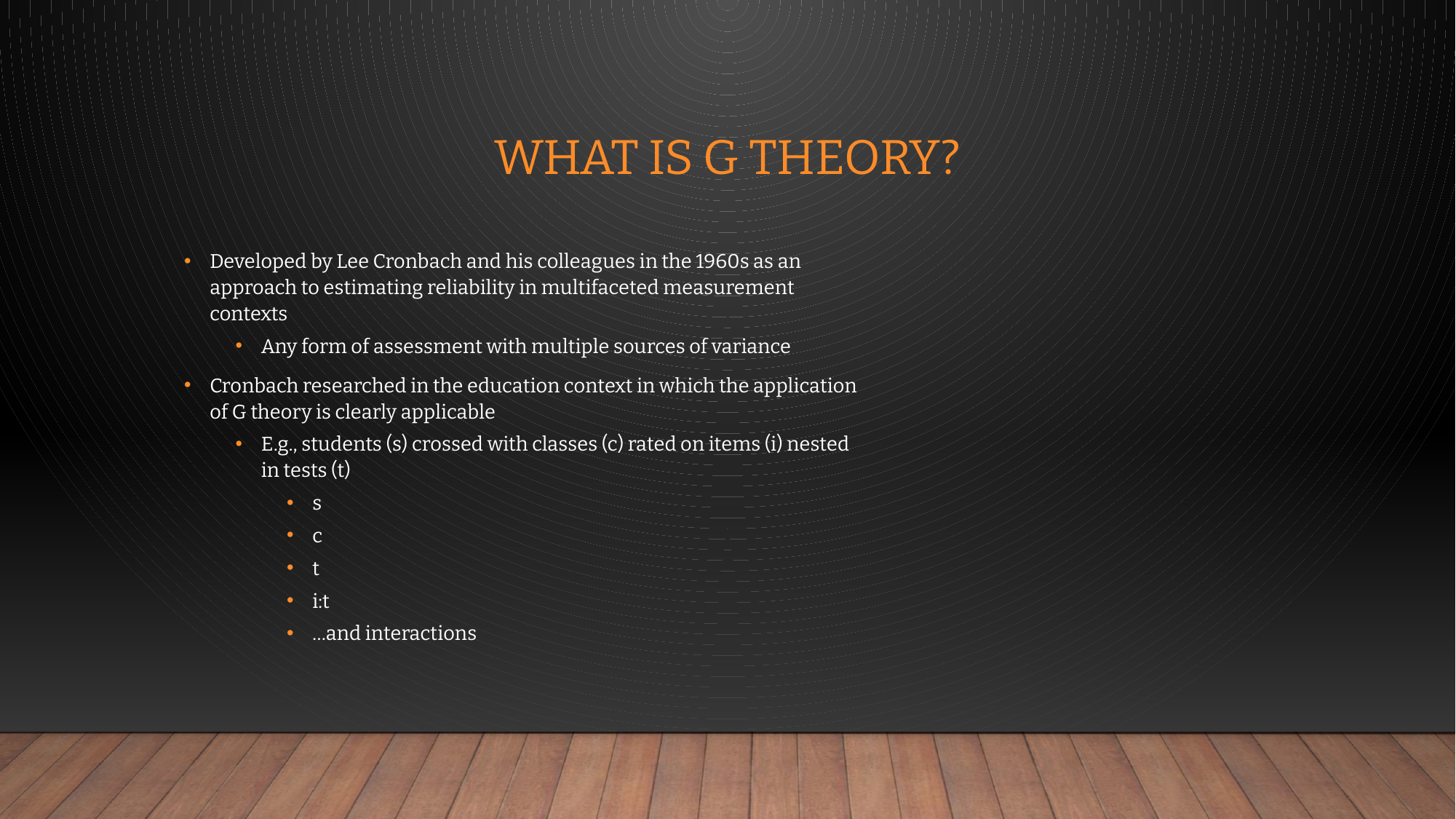

# What Is G theory?
Developed by Lee Cronbach and his colleagues in the 1960s as an approach to estimating reliability in multifaceted measurement contexts
Any form of assessment with multiple sources of variance
Cronbach researched in the education context in which the application of G theory is clearly applicable
E.g., students (s) crossed with classes (c) rated on items (i) nested in tests (t)
s
c
t
i:t
…and interactions